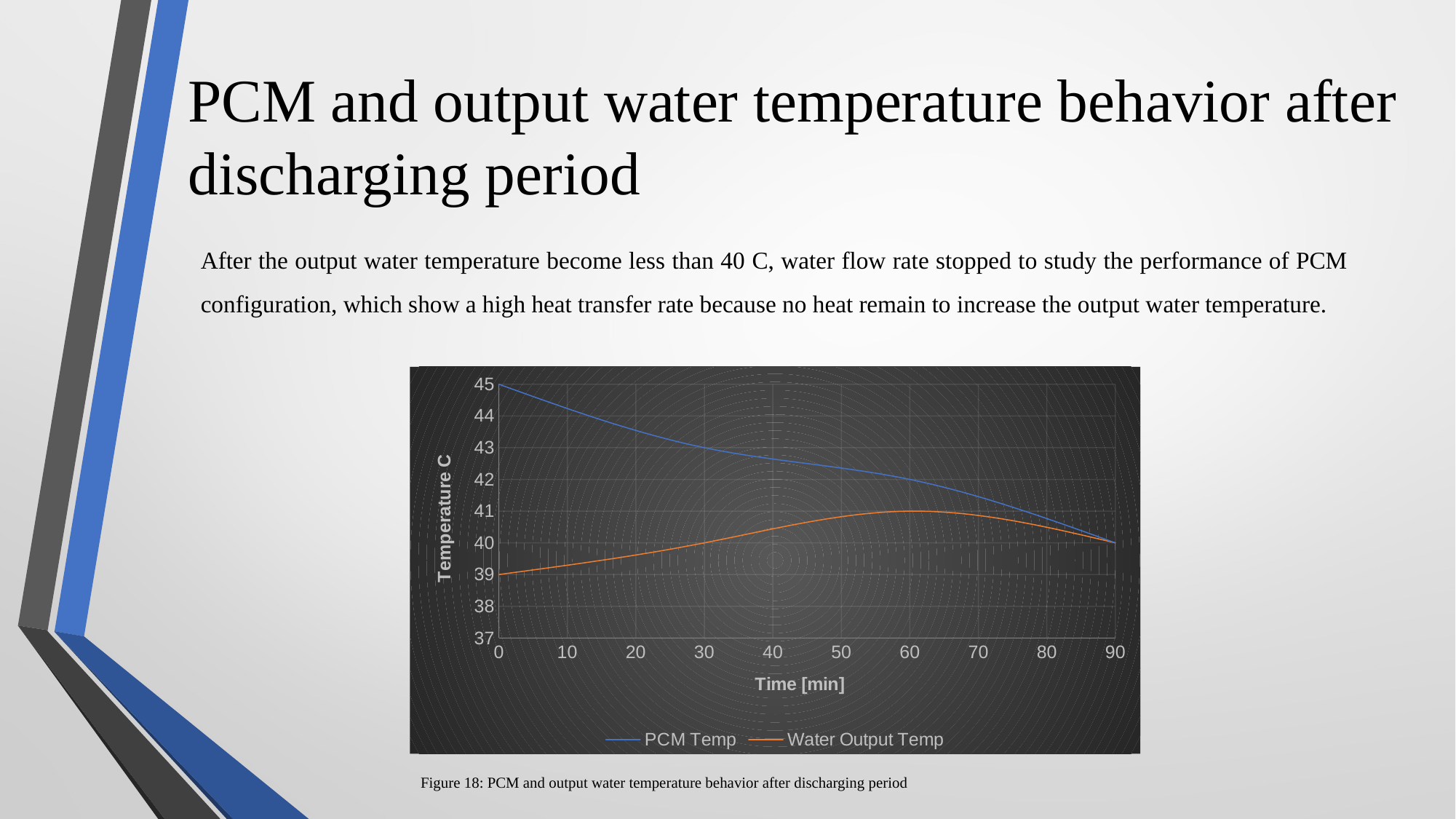

# PCM and output water temperature behavior after discharging period
After the output water temperature become less than 40 C, water flow rate stopped to study the performance of PCM configuration, which show a high heat transfer rate because no heat remain to increase the output water temperature.

### Chart

| Category |  |  |
|---|---|---|
Figure 18: PCM and output water temperature behavior after discharging period